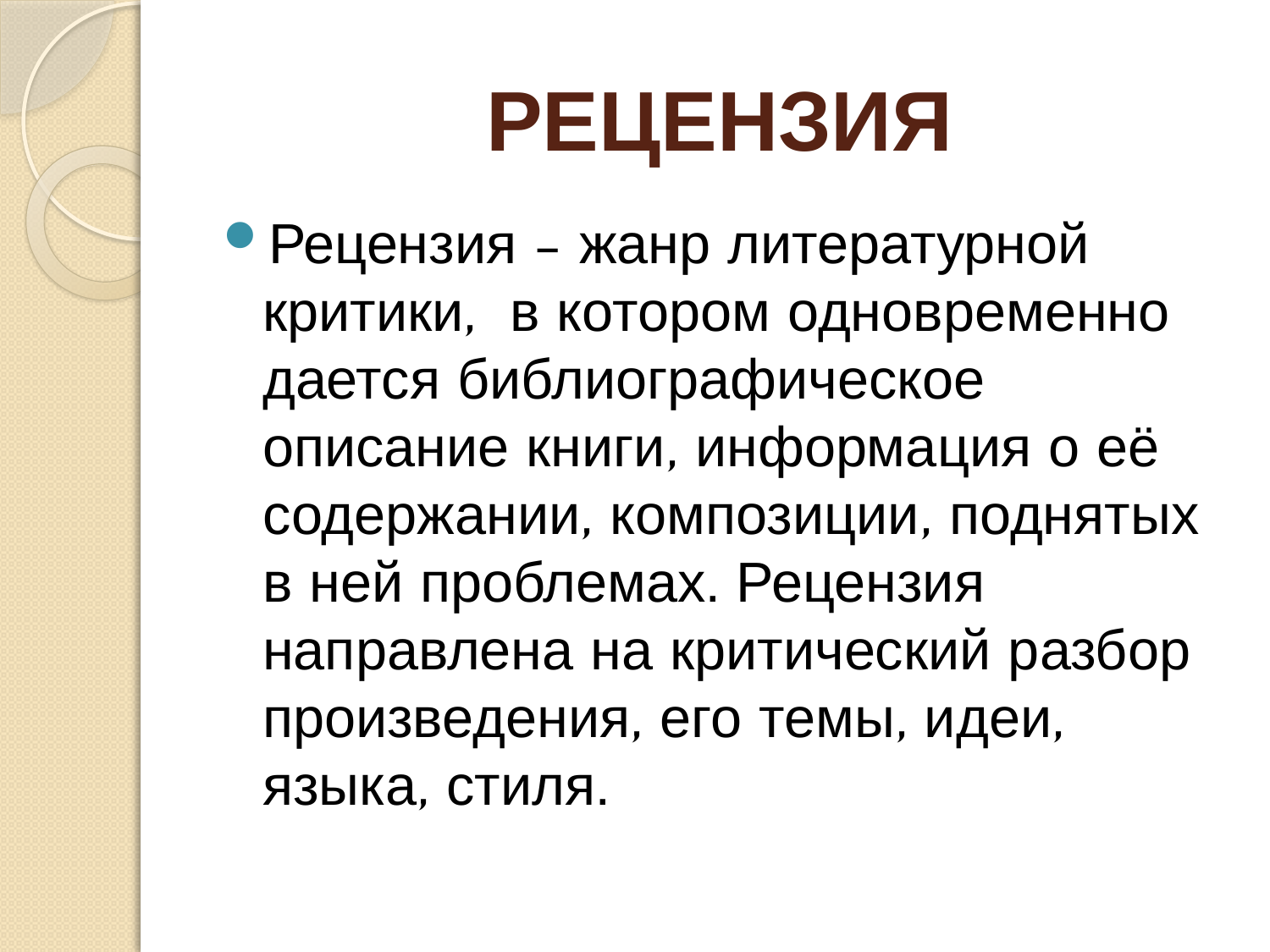

# РЕЦЕНЗИЯ
Рецензия – жанр литературной критики,  в котором одновременно дается библиографическое описание книги, информация о её содержании, композиции, поднятых в ней проблемах. Рецензия направлена на критический разбор произведения, его темы, идеи, языка, стиля.